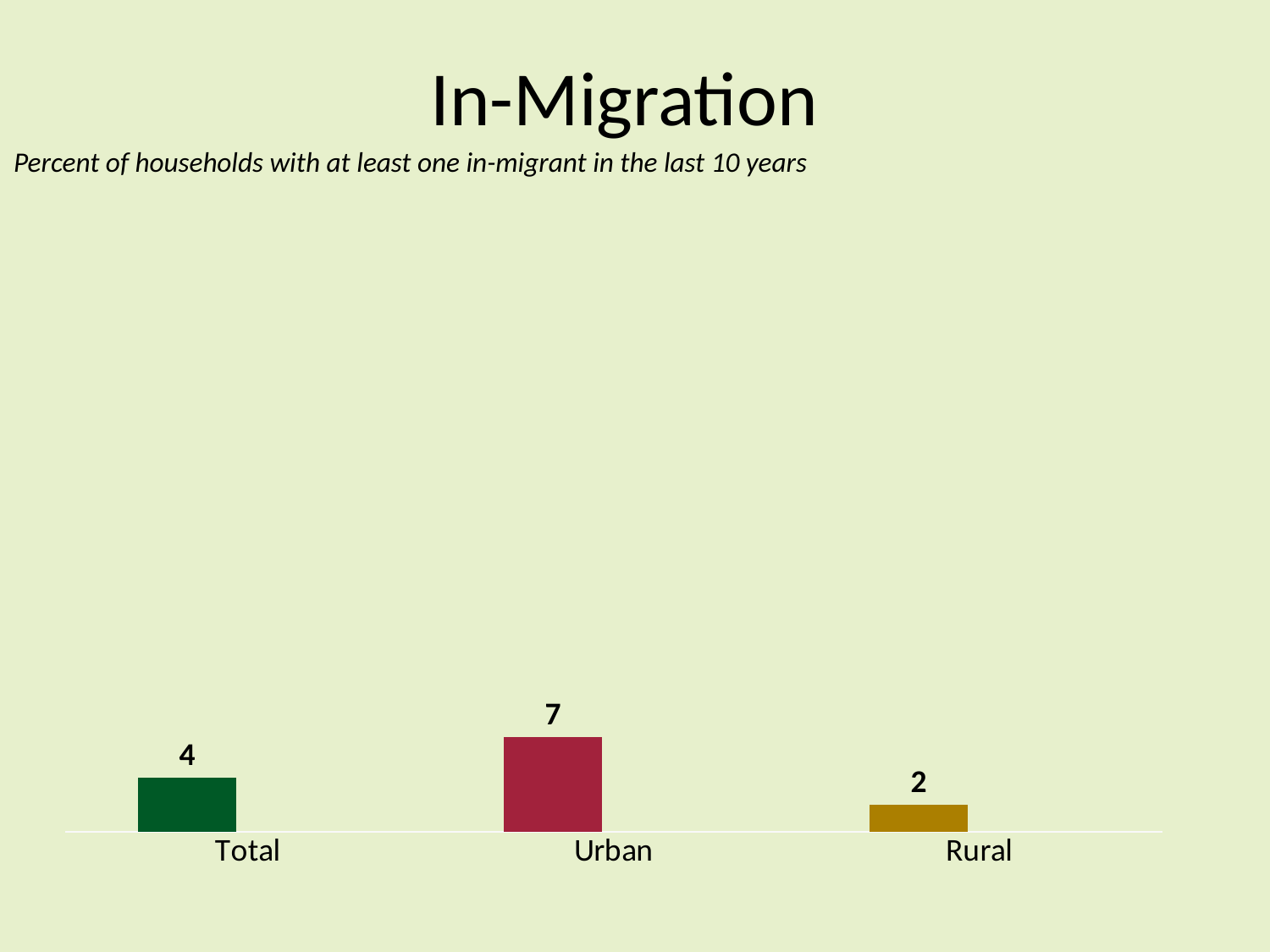

# In-Migration
Percent of households with at least one in-migrant in the last 10 years

### Chart

| Category | Column1 | Column2 |
|---|---|---|
| Total | 4.0 | None |
| Urban | 7.0 | None |
| Rural | 2.0 | None |